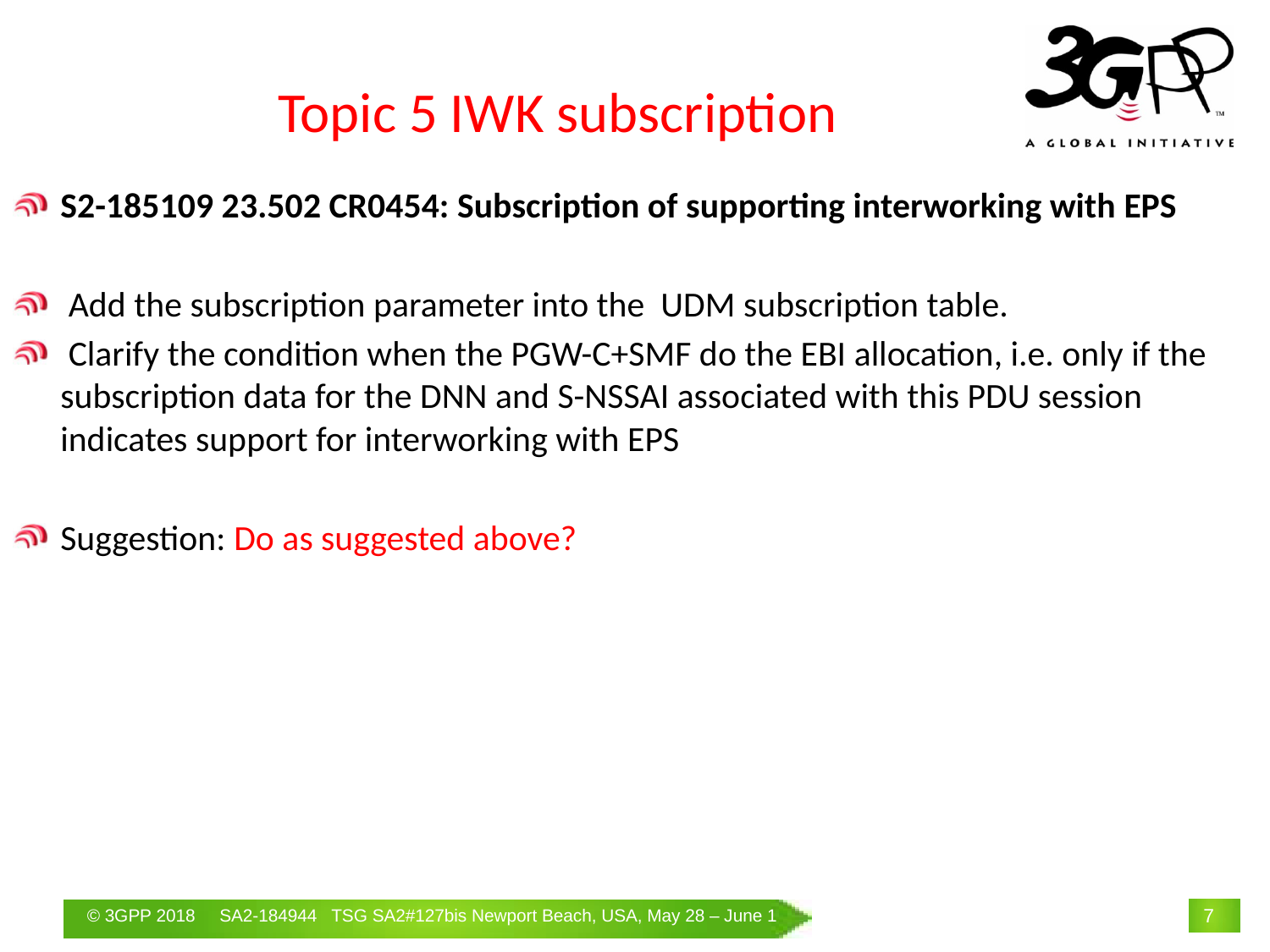

# Topic 5 IWK subscription
S2-185109 23.502 CR0454: Subscription of supporting interworking with EPS

 Add the subscription parameter into the  UDM subscription table.
 Clarify the condition when the PGW-C+SMF do the EBI allocation, i.e. only if the subscription data for the DNN and S-NSSAI associated with this PDU session indicates support for interworking with EPS

Suggestion: Do as suggested above?